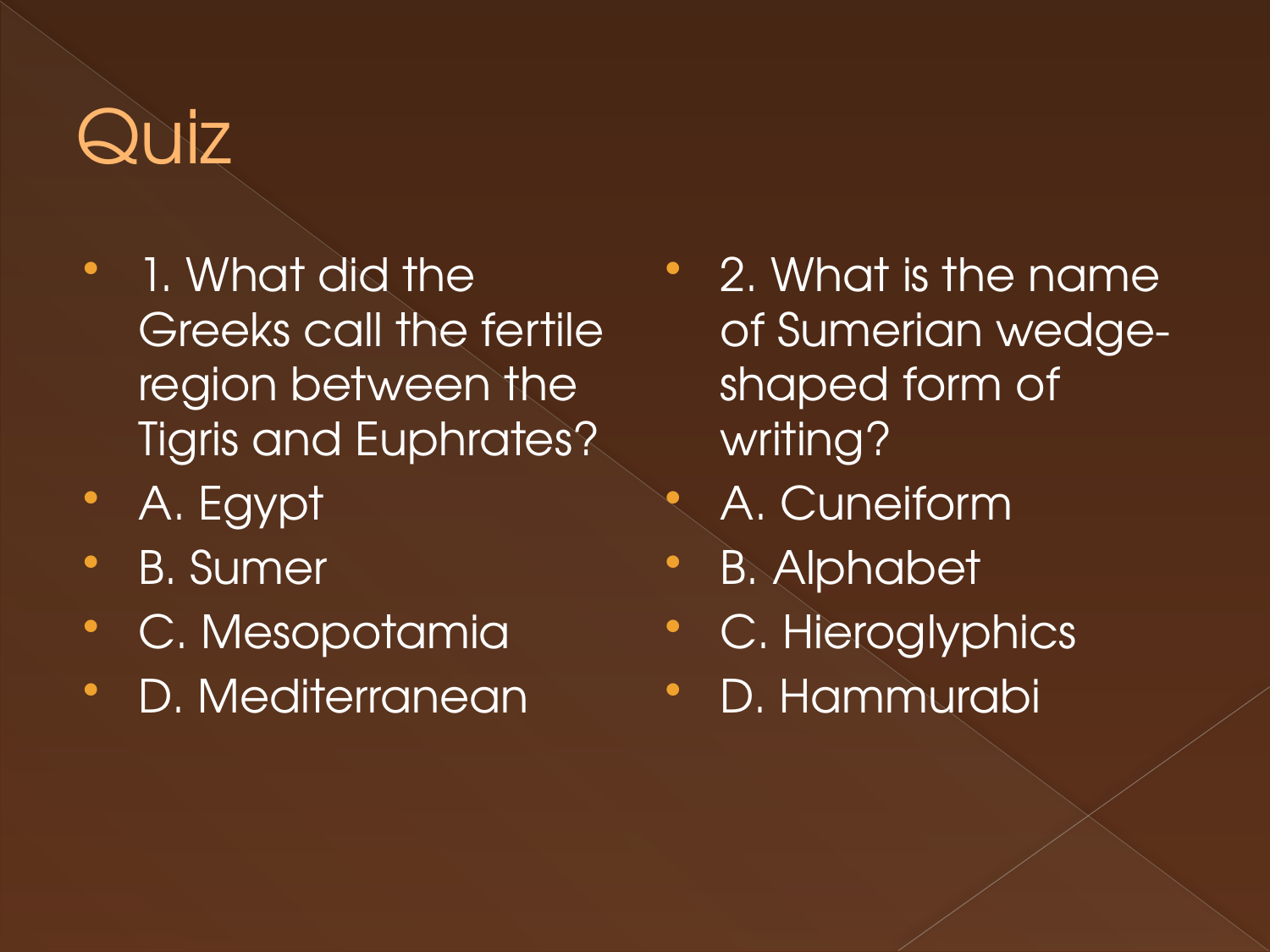

# Quiz
1. What did the Greeks call the fertile region between the Tigris and Euphrates?
A. Egypt
B. Sumer
C. Mesopotamia
D. Mediterranean
2. What is the name of Sumerian wedge-shaped form of writing?
A. Cuneiform
B. Alphabet
C. Hieroglyphics
D. Hammurabi